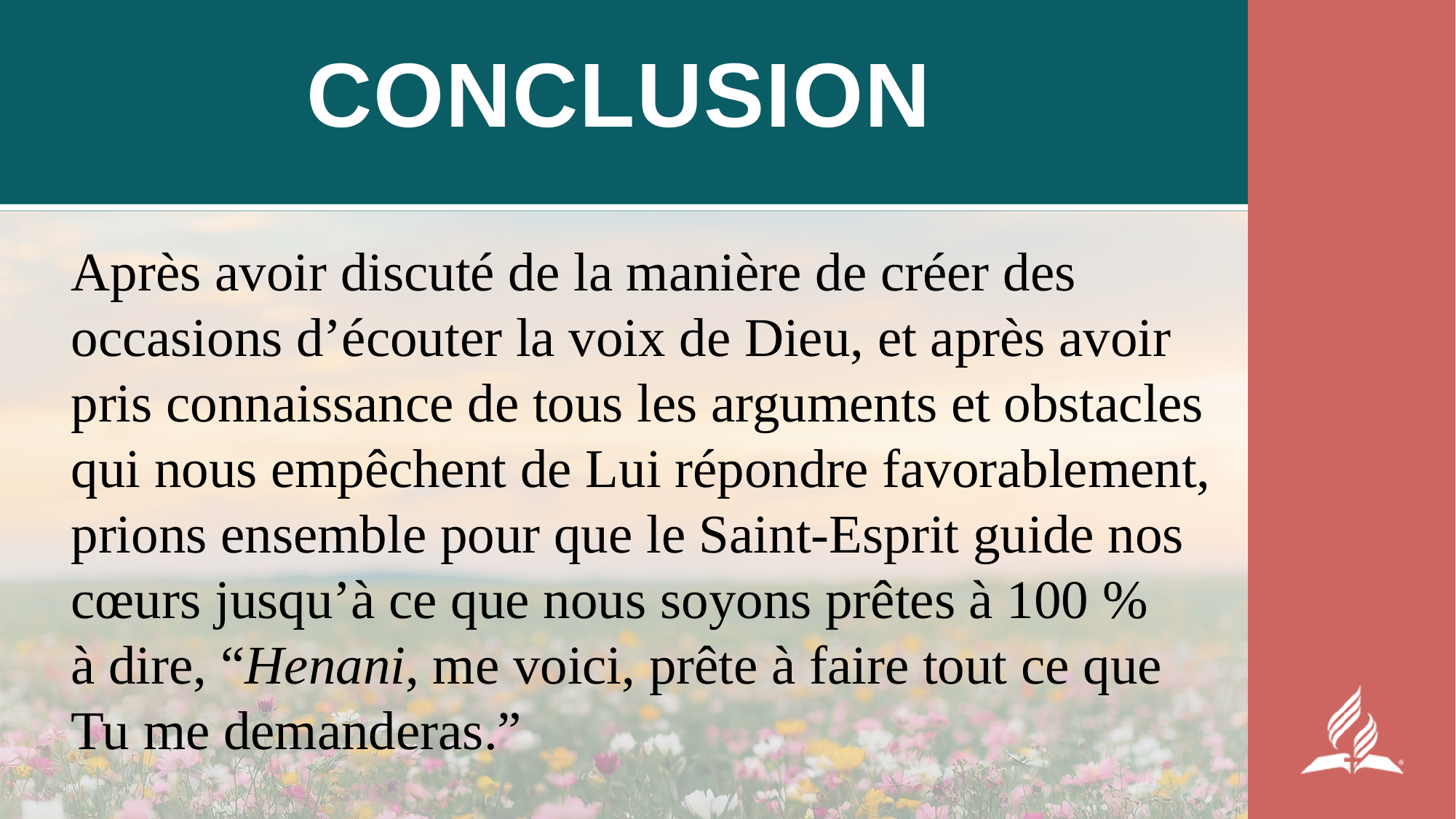

# CONCLUSION
Après avoir discuté de la manière de créer des occasions d’écouter la voix de Dieu, et après avoir pris connaissance de tous les arguments et obstacles qui nous empêchent de Lui répondre favorablement, prions ensemble pour que le Saint-Esprit guide nos cœurs jusqu’à ce que nous soyons prêtes à 100 %
à dire, “Henani, me voici, prête à faire tout ce que Tu me demanderas.”